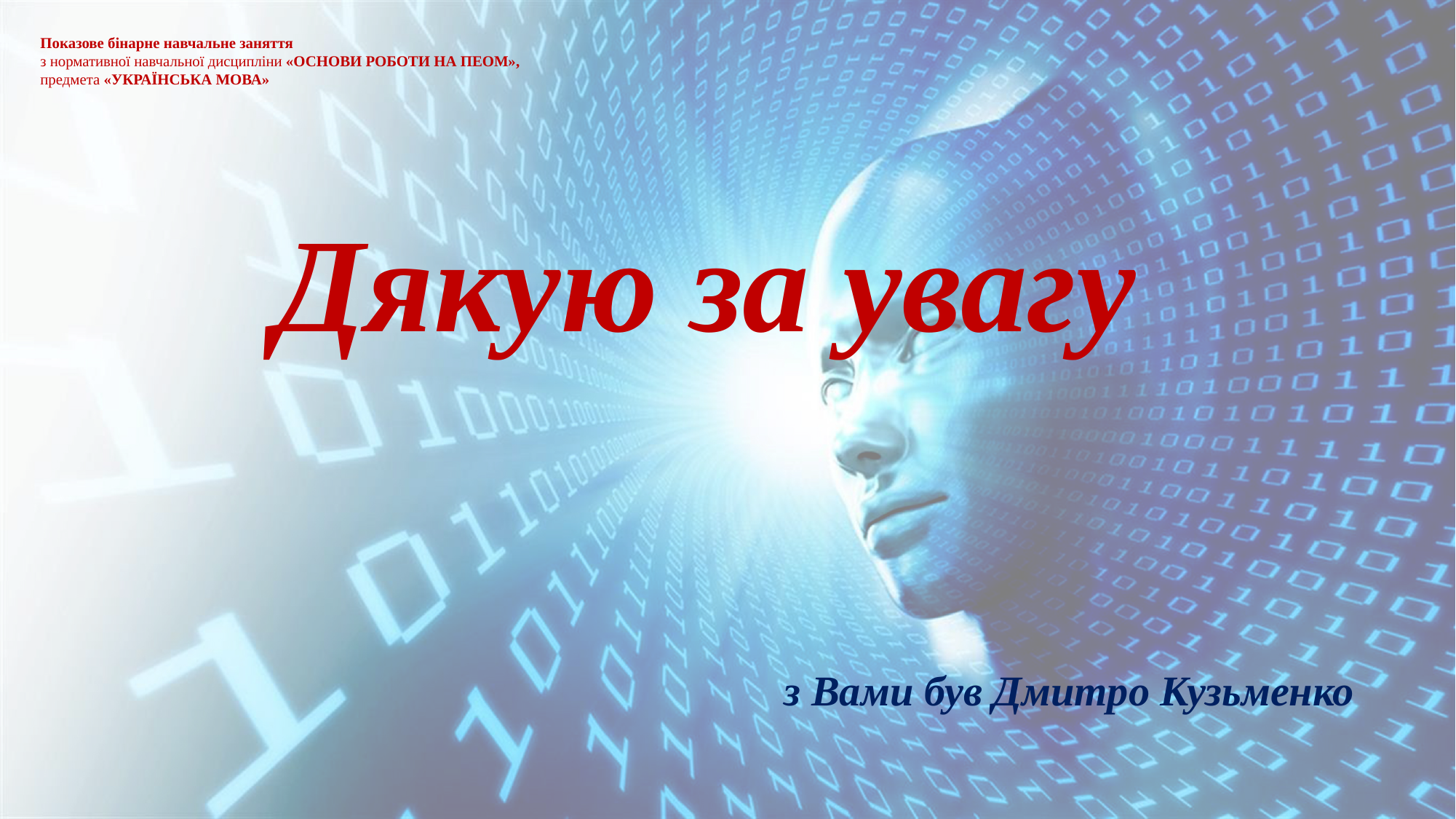

Показове бінарне навчальне заняття
з нормативної навчальної дисципліни «ОСНОВИ РОБОТИ НА ПЕОМ»,
предмета «Українська мова»
# Дякую за увагу
з Вами був Дмитро Кузьменко